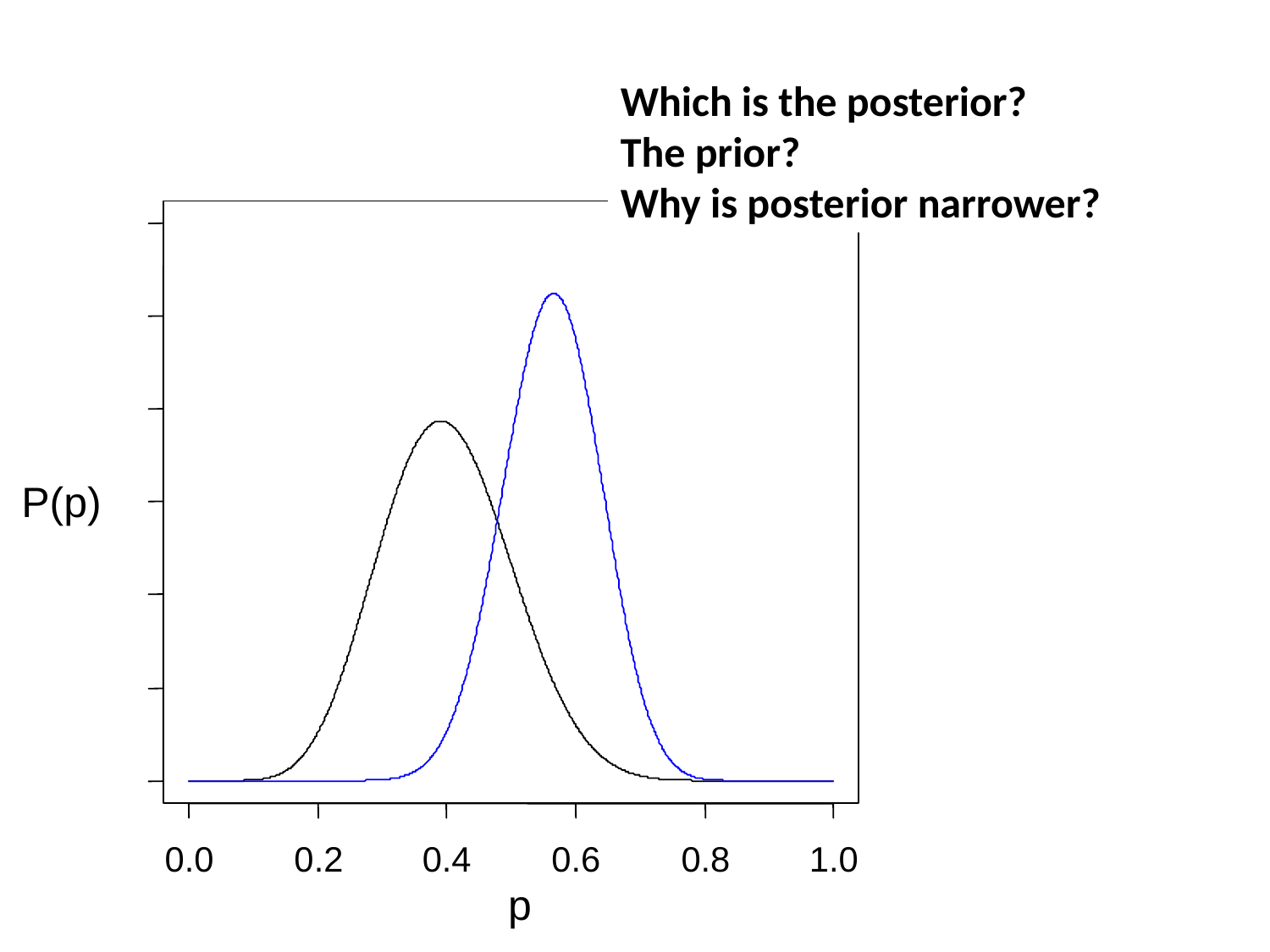

Which is the posterior?
The prior?
Why is posterior narrower?

P(p)

0.0
0.2
0.4
0.6
0.8
1.0
p